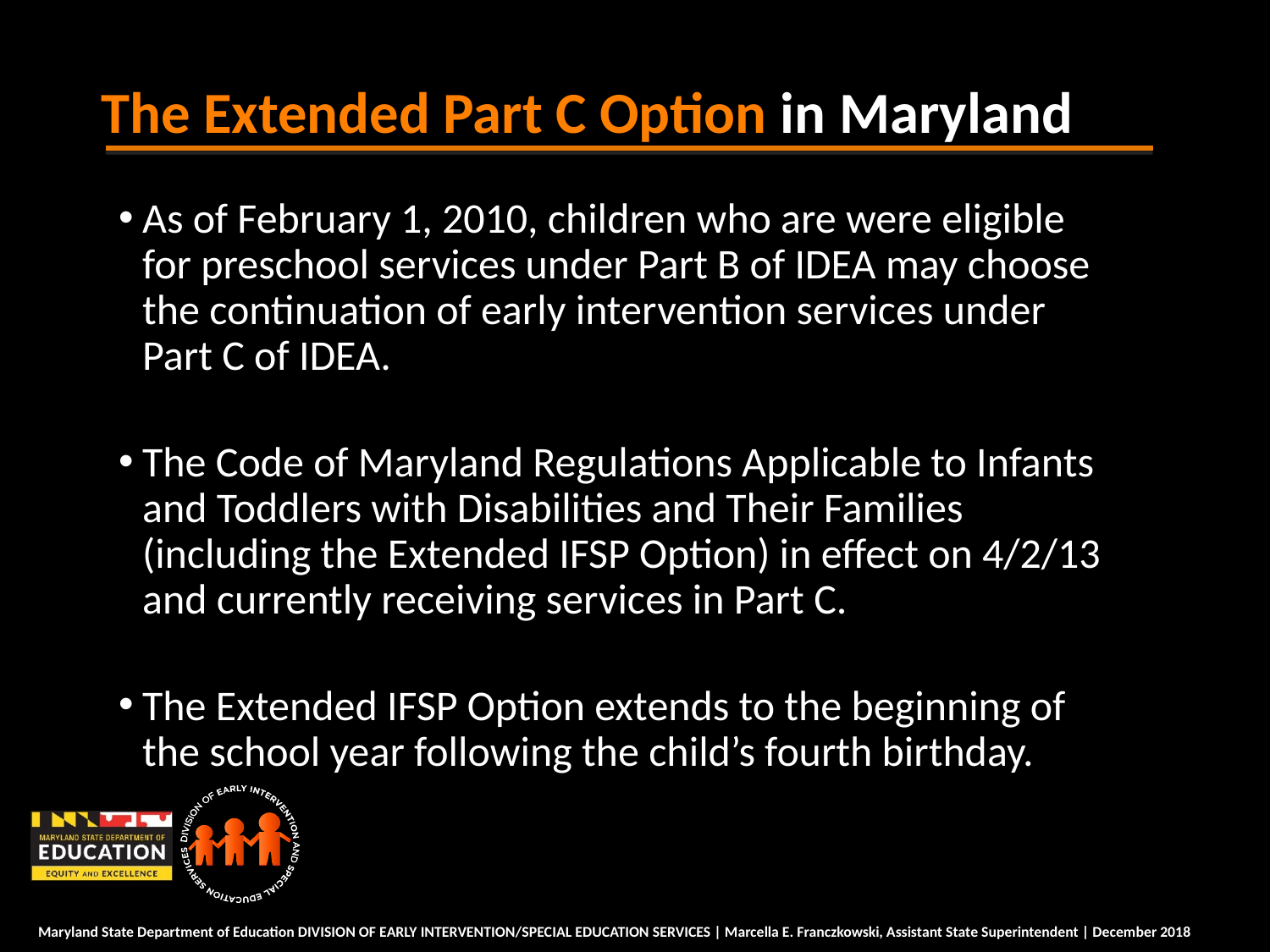

# The Extended Part C Option in Maryland
As of February 1, 2010, children who are were eligible for preschool services under Part B of IDEA may choose the continuation of early intervention services under Part C of IDEA.

The Code of Maryland Regulations Applicable to Infants and Toddlers with Disabilities and Their Families (including the Extended IFSP Option) in effect on 4/2/13 and currently receiving services in Part C.

The Extended IFSP Option extends to the beginning of the school year following the child’s fourth birthday.
Maryland State Department of Education DIVISION OF EARLY INTERVENTION/SPECIAL EDUCATION SERVICES | Marcella E. Franczkowski, Assistant State Superintendent | December 2018